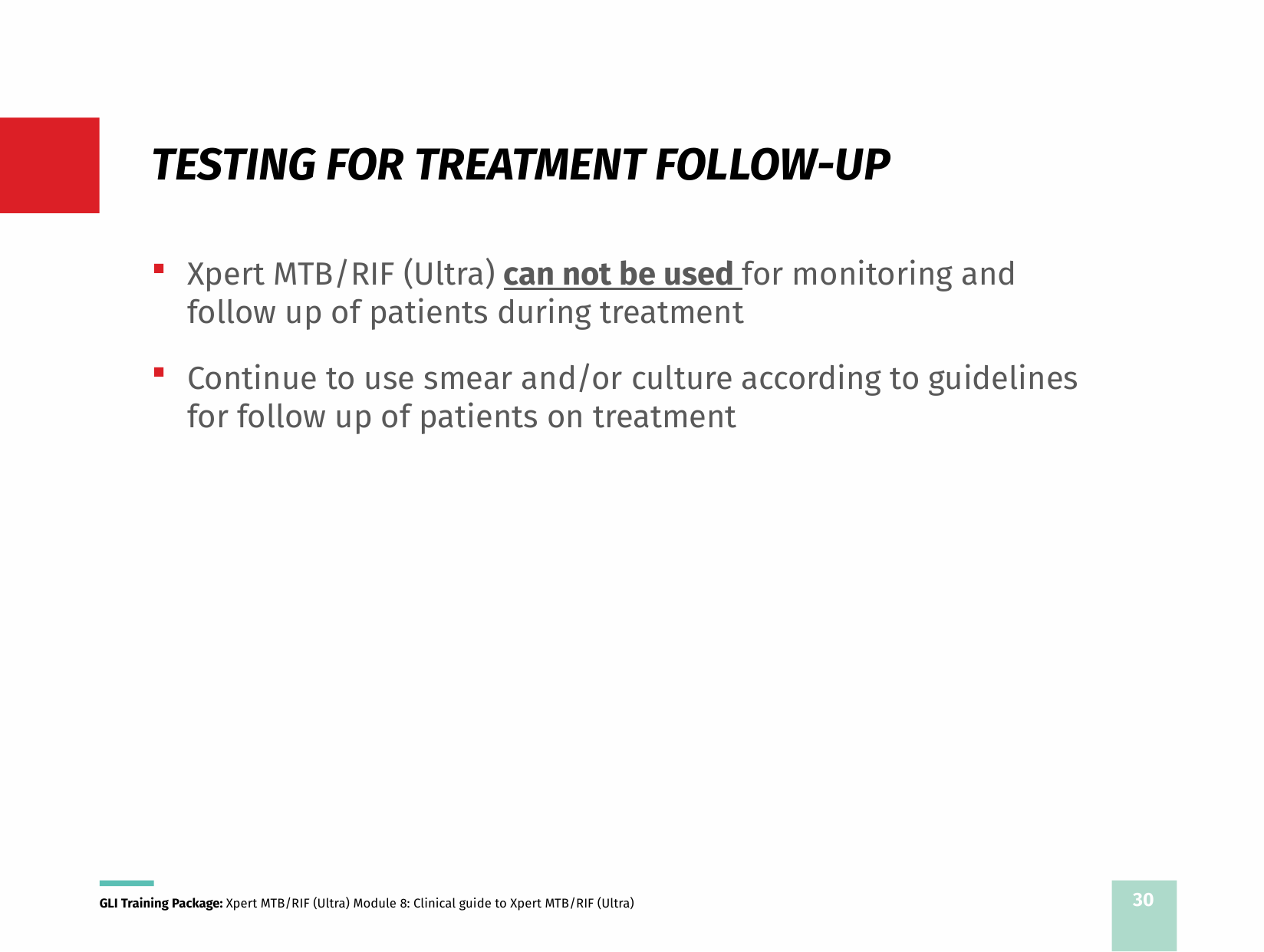

# TESTING FOR TREATMENT FOLLOW-UP
Xpert MTB/RIF (Ultra) can not be used for monitoring and follow up of patients during treatment
Continue to use smear and/or culture according to guidelines for follow up of patients on treatment